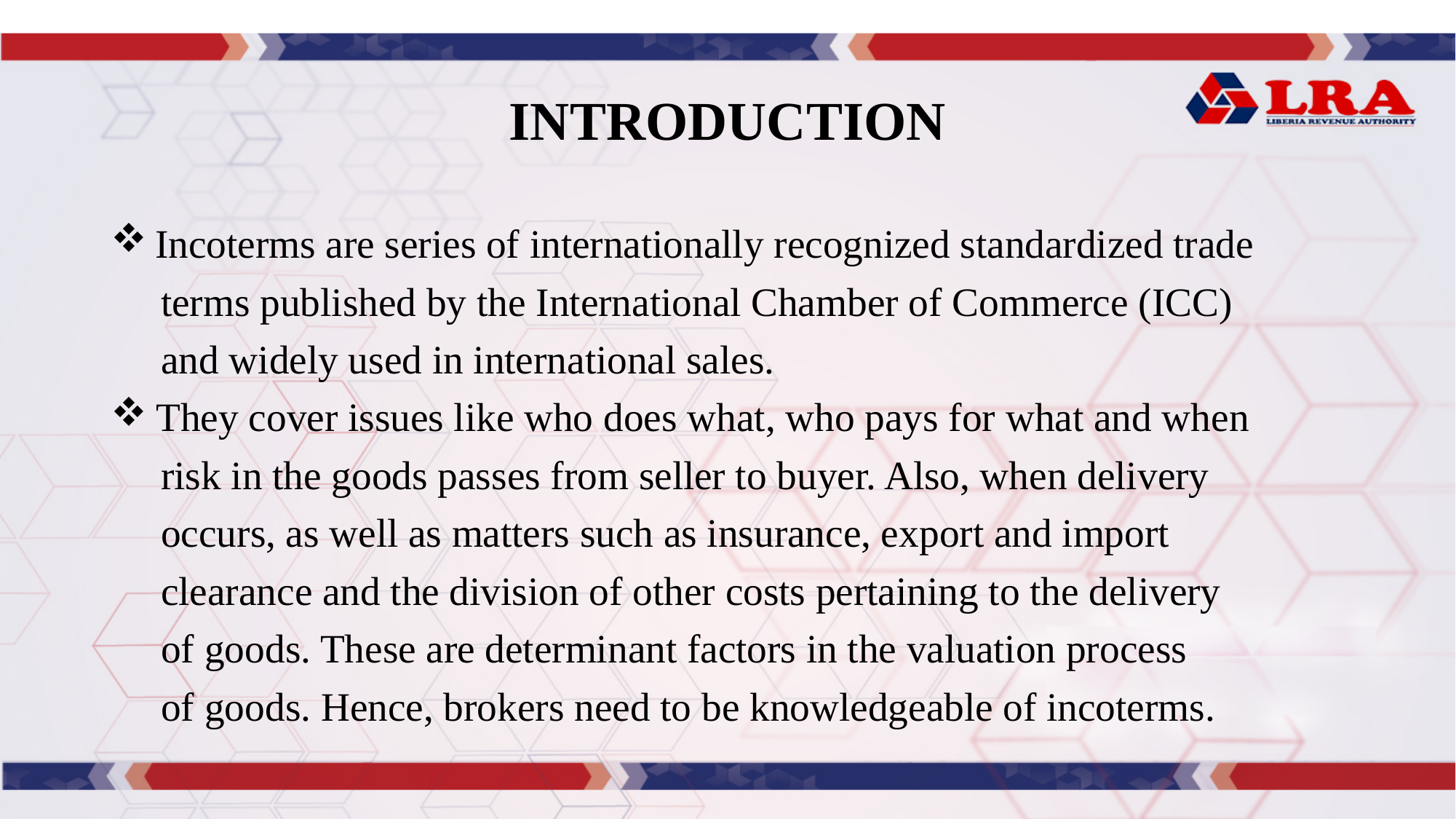

# INTRODUCTION
 Incoterms are series of internationally recognized standardized trade
     terms published by the International Chamber of Commerce (ICC)
     and widely used in international sales.
 They cover issues like who does what, who pays for what and when
     risk in the goods passes from seller to buyer. Also, when delivery
     occurs, as well as matters such as insurance, export and import
     clearance and the division of other costs pertaining to the delivery
     of goods. These are determinant factors in the valuation process
     of goods. Hence, brokers need to be knowledgeable of incoterms.